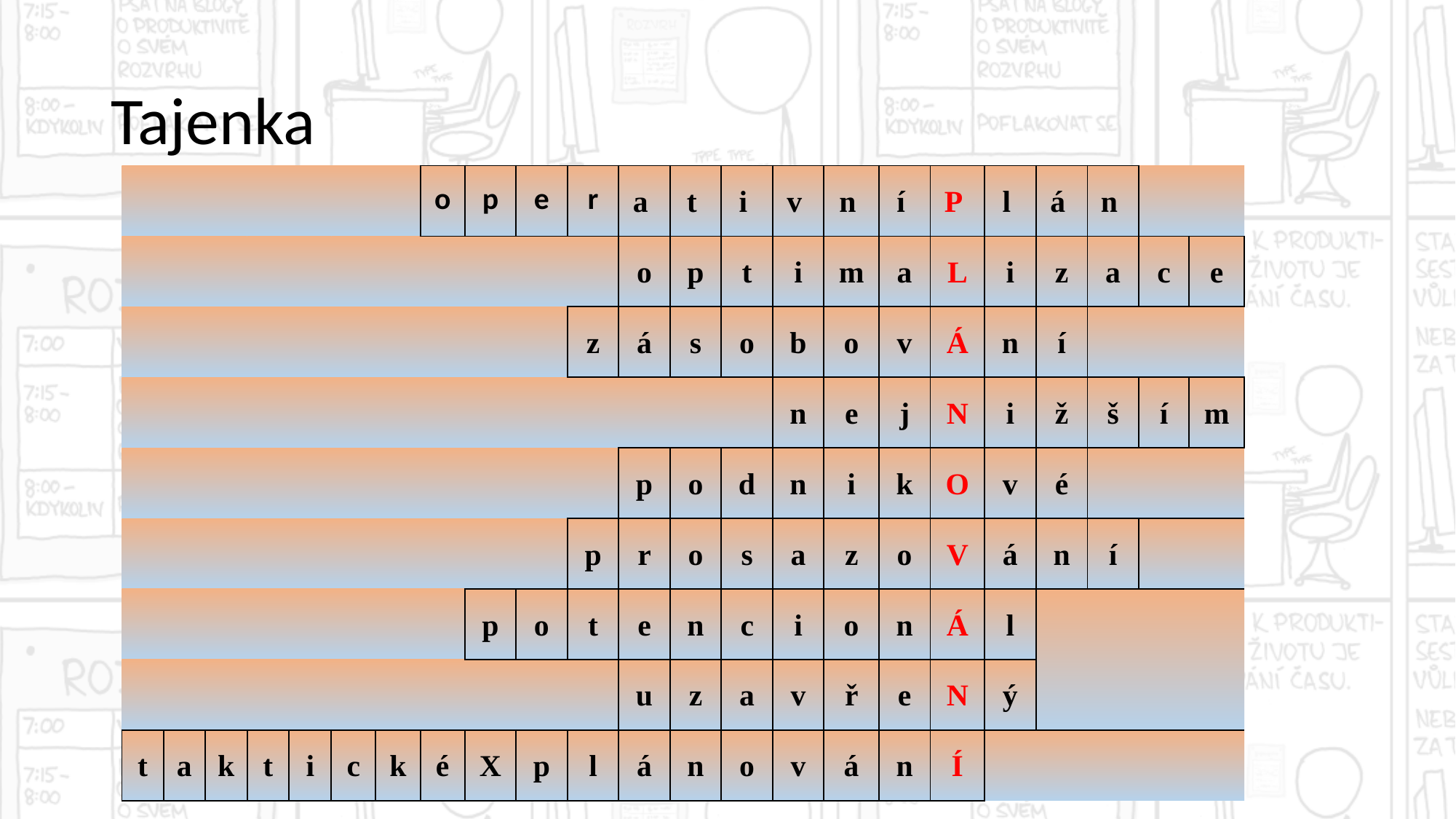

# Tajenka
|  |  |  |  |  |  |  | o | p | e | r | a | t | i | v | n | í | P | l | á | n |  |  |
| --- | --- | --- | --- | --- | --- | --- | --- | --- | --- | --- | --- | --- | --- | --- | --- | --- | --- | --- | --- | --- | --- | --- |
|  |  |  |  |  |  |  |  |  |  |  | o | p | t | i | m | a | L | i | z | a | c | e |
|  |  |  |  |  |  |  |  |  |  | z | á | s | o | b | o | v | Á | n | í |  |  |  |
|  |  |  |  |  |  |  |  |  |  |  |  |  |  | n | e | j | N | i | ž | š | í | m |
|  |  |  |  |  |  |  |  |  |  |  | p | o | d | n | i | k | O | v | é |  |  |  |
|  |  |  |  |  |  |  |  |  |  | p | r | o | s | a | z | o | V | á | n | í |  |  |
|  |  |  |  |  |  |  |  | p | o | t | e | n | c | i | o | n | Á | l |  |  |  |  |
|  |  |  |  |  |  |  |  |  |  |  | u | z | a | v | ř | e | N | ý |  |  |  |  |
| t | a | k | t | i | c | k | é | X | p | l | á | n | o | v | á | n | Í |  |  |  |  |  |
|  |  |  |  |  |  |  |  |  |  |  |  |  |  |  |  |  |  |  |  |  |  |  |
| --- | --- | --- | --- | --- | --- | --- | --- | --- | --- | --- | --- | --- | --- | --- | --- | --- | --- | --- | --- | --- | --- | --- |
|  |  |  |  |  |  |  |  |  |  |  |  |  |  |  |  |  |  |  |  |  |  |  |
|  |  |  |  |  |  |  |  |  |  |  |  |  |  |  |  |  |  |  |  |  |  |  |
|  |  |  |  |  |  |  |  |  |  |  |  |  |  |  |  |  |  |  |  |  |  |  |
|  |  |  |  |  |  |  |  |  |  |  |  |  |  |  |  |  |  |  |  |  |  |  |
|  |  |  |  |  |  |  |  |  |  |  |  |  |  |  |  |  |  |  |  |  |  |  |
|  |  |  |  |  |  |  |  |  |  |  |  |  |  |  |  |  |  |  |  |  |  |  |
|  |  |  |  |  |  |  |  |  |  |  |  |  |  |  |  |  |  |  |  |  |  |  |
|  |  |  |  |  |  |  |  |  |  |  |  |  |  |  |  |  |  |  |  |  |  |  |